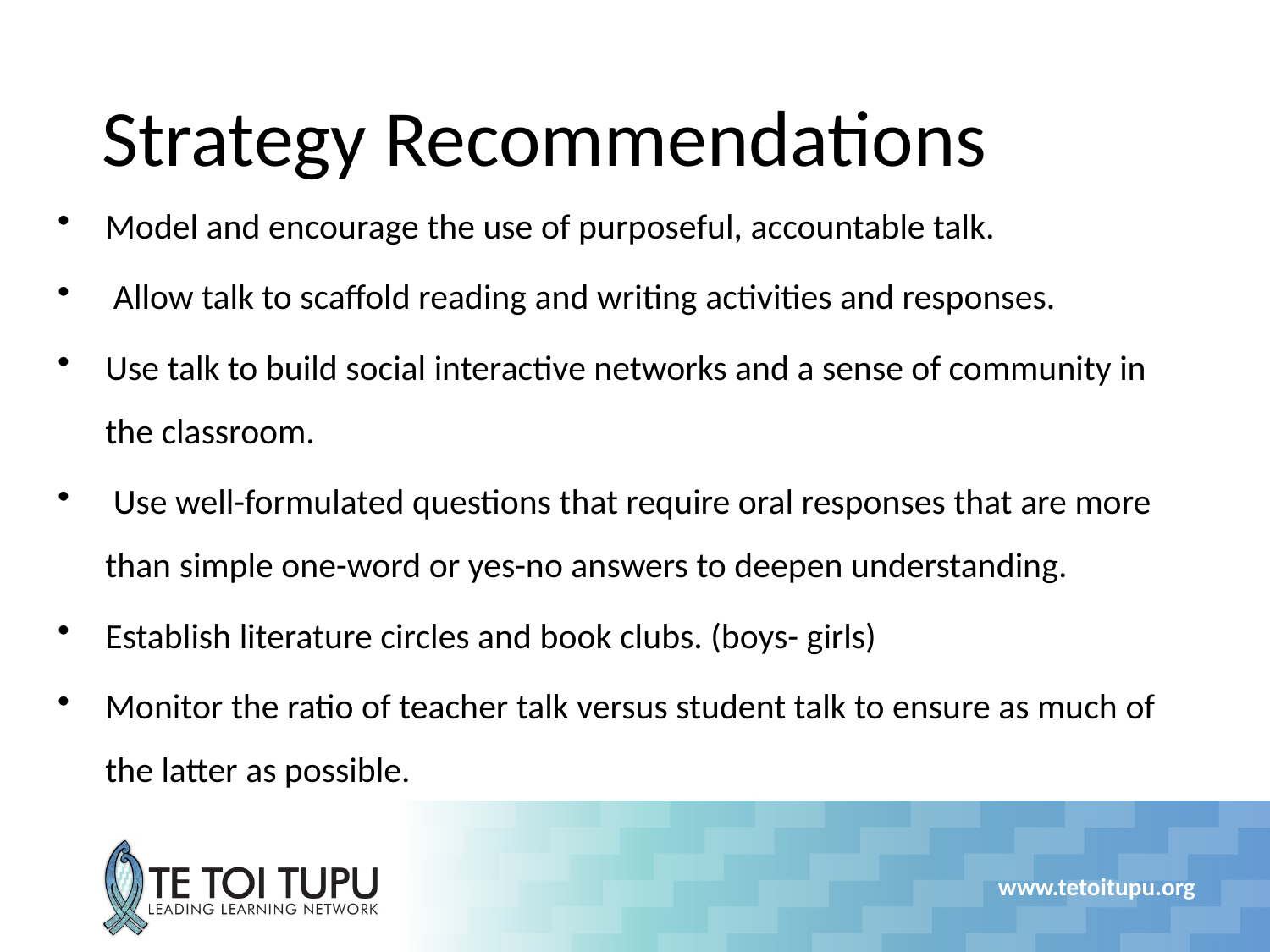

# Strategy Recommendations
Model and encourage the use of purposeful, accountable talk.
 Allow talk to scaffold reading and writing activities and responses.
Use talk to build social interactive networks and a sense of community in the classroom.
 Use well-formulated questions that require oral responses that are more than simple one-word or yes-no answers to deepen understanding.
Establish literature circles and book clubs. (boys- girls)
Monitor the ratio of teacher talk versus student talk to ensure as much of the latter as possible.